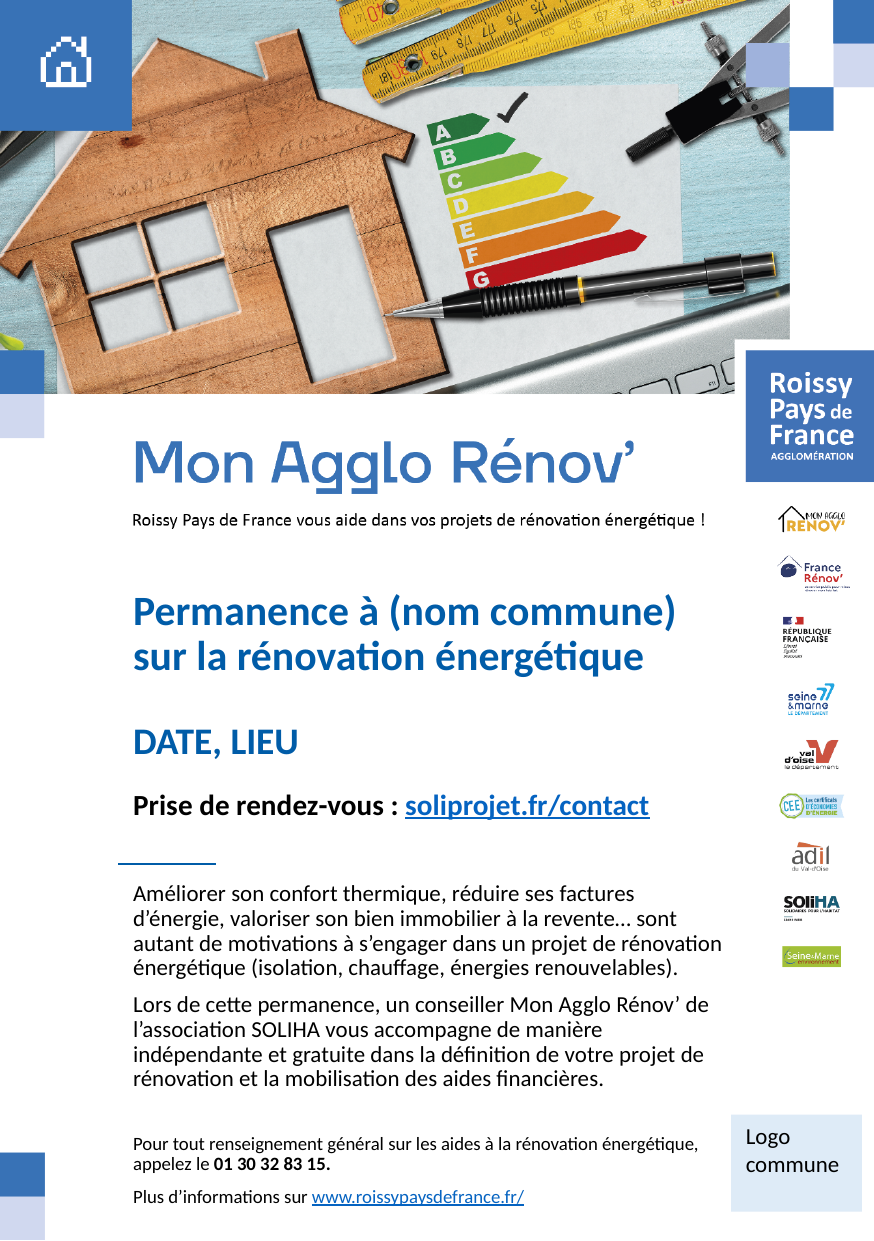

Permanence à (nom commune) sur la rénovation énergétique

DATE, LIEU
Prise de rendez-vous : soliprojet.fr/contact
Améliorer son confort thermique, réduire ses factures d’énergie, valoriser son bien immobilier à la revente… sont autant de motivations à s’engager dans un projet de rénovation énergétique (isolation, chauffage, énergies renouvelables).
Lors de cette permanence, un conseiller Mon Agglo Rénov’ de l’association SOLIHA vous accompagne de manière indépendante et gratuite dans la définition de votre projet de rénovation et la mobilisation des aides financières.

Logo commune

Pour tout renseignement général sur les aides à la rénovation énergétique, appelez le 01 30 32 83 15.
Plus d’informations sur www.roissypaysdefrance.fr/